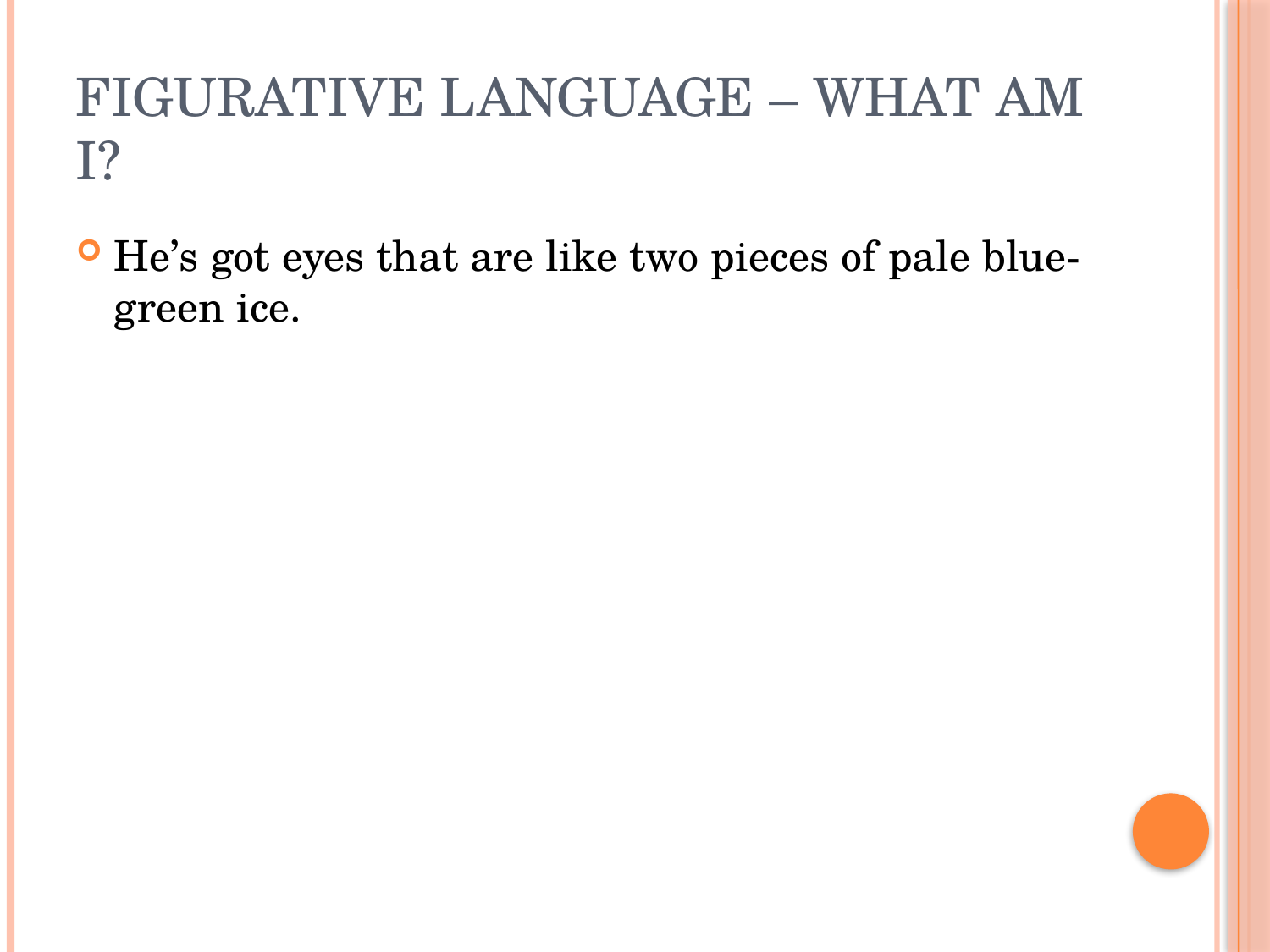

# Figurative Language – What Am I?
He’s got eyes that are like two pieces of pale blue-green ice.